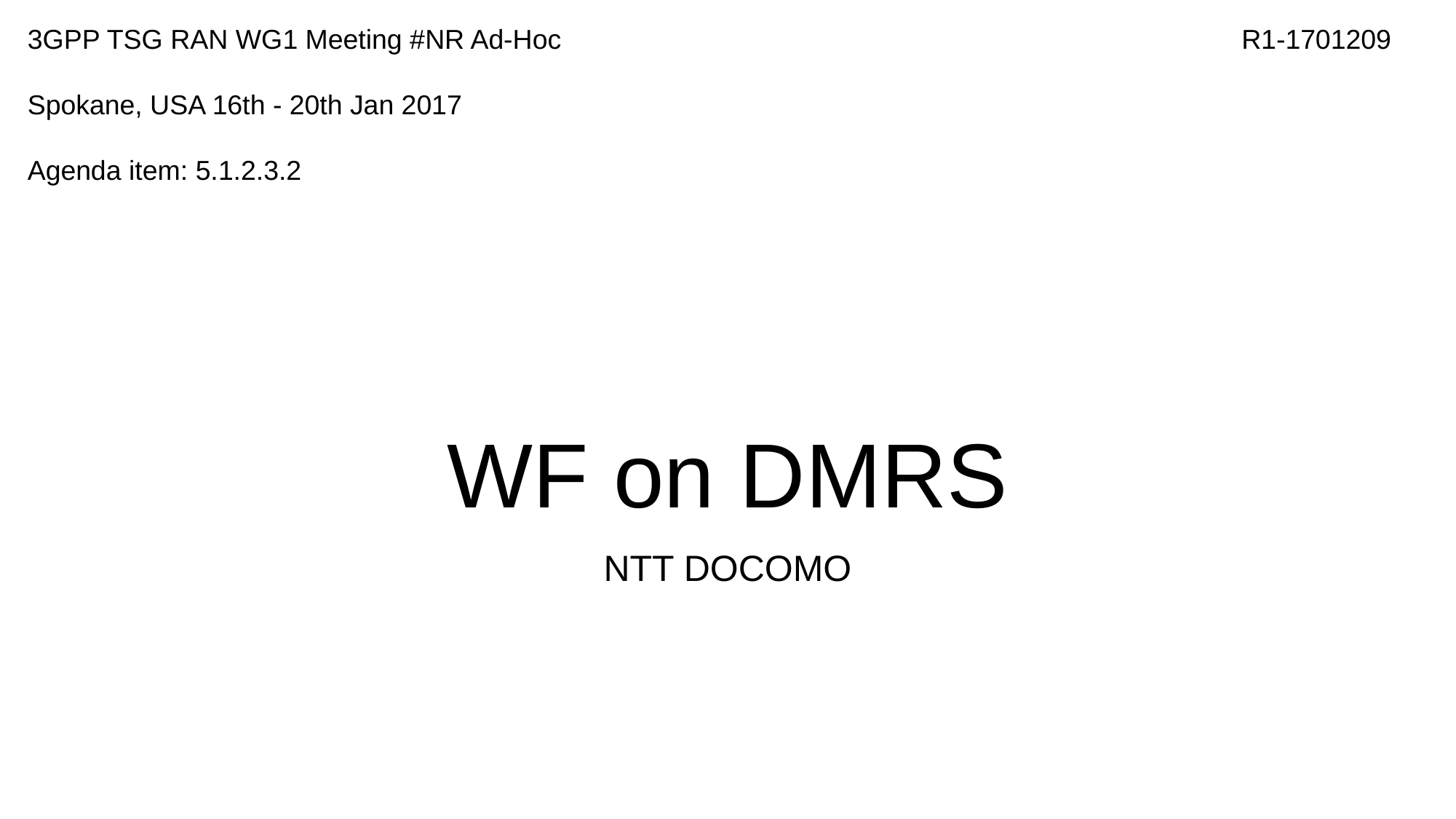

3GPP TSG RAN WG1 Meeting #NR Ad-Hoc

Spokane, USA 16th - 20th Jan 2017

Agenda item: 5.1.2.3.2
R1-1701209
# WF on DMRS
NTT DOCOMO